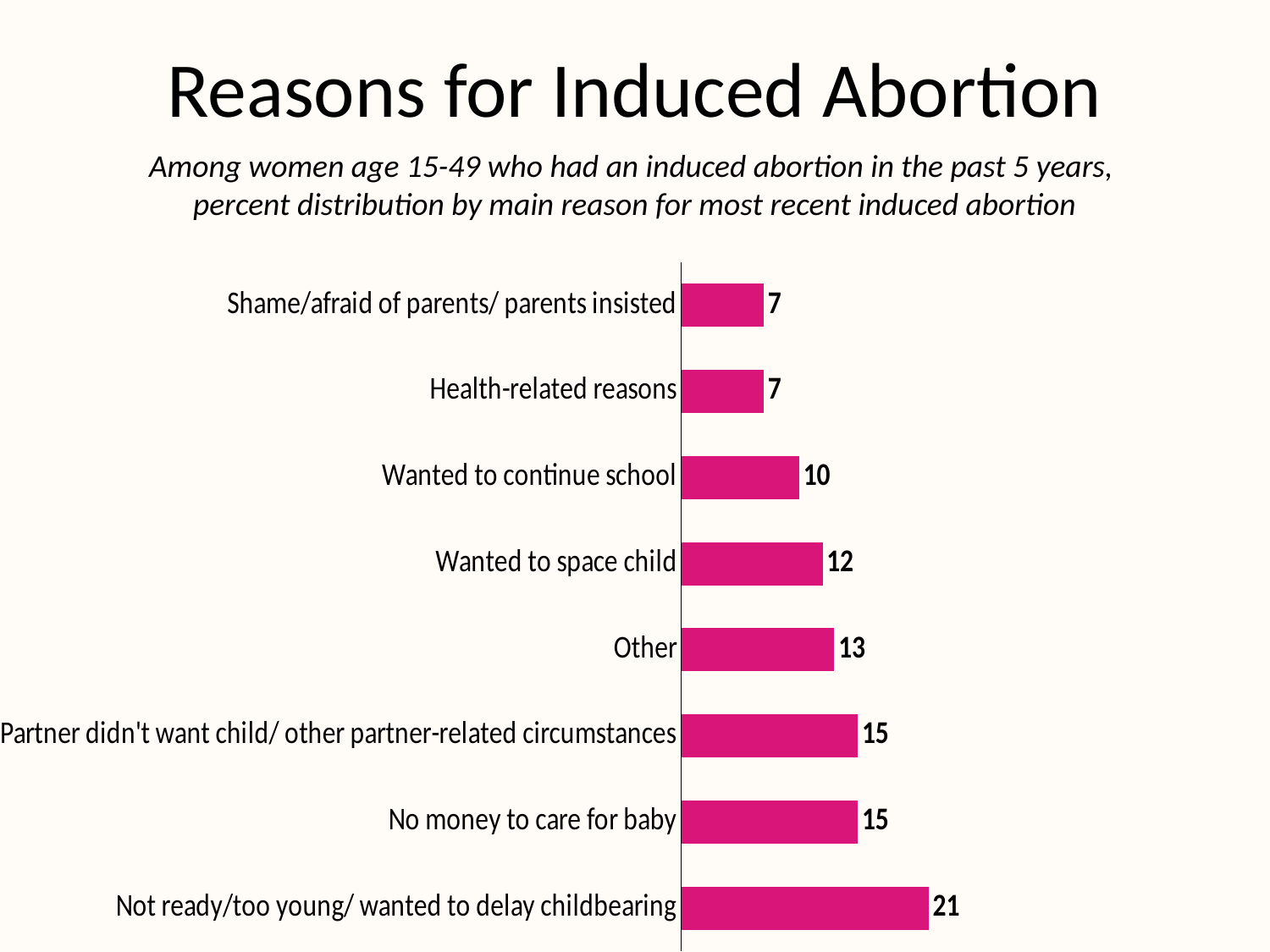

# Reasons for Induced Abortion
Among women age 15-49 who had an induced abortion in the past 5 years,
percent distribution by main reason for most recent induced abortion

### Chart

| Category | Series 1 |
|---|---|
| Not ready/too young/ wanted to delay childbearing | 21.0 |
| No money to care for baby | 15.0 |
| Partner didn't want child/ other partner-related circumstances | 15.0 |
| Other | 13.0 |
| Wanted to space child | 12.0 |
| Wanted to continue school | 10.0 |
| Health-related reasons | 7.0 |
| Shame/afraid of parents/ parents insisted | 7.0 |